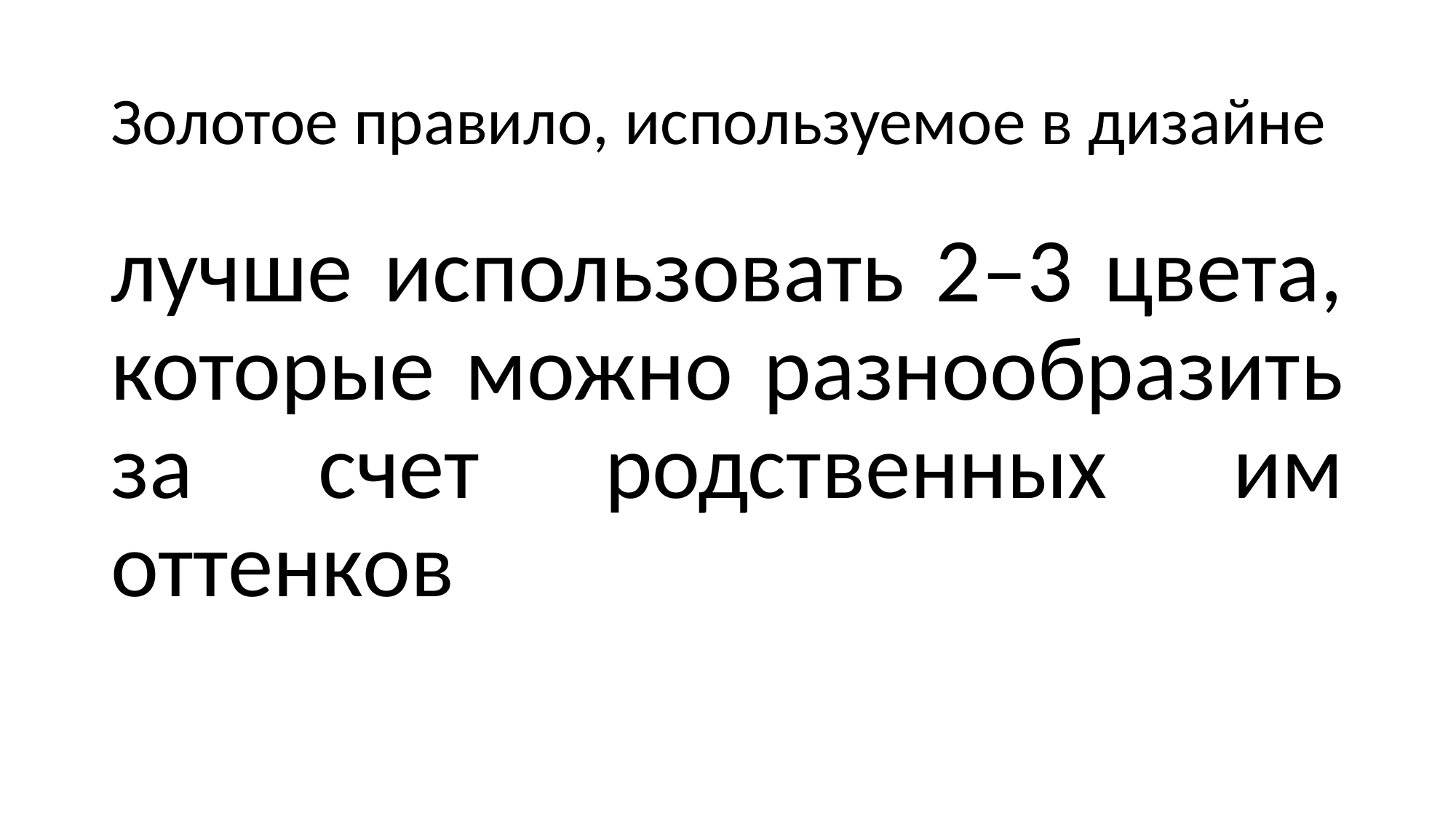

# Золотое правило, используемое в дизайне
лучше использовать 2–3 цвета, которые можно разнообразить за счет родственных им оттенков